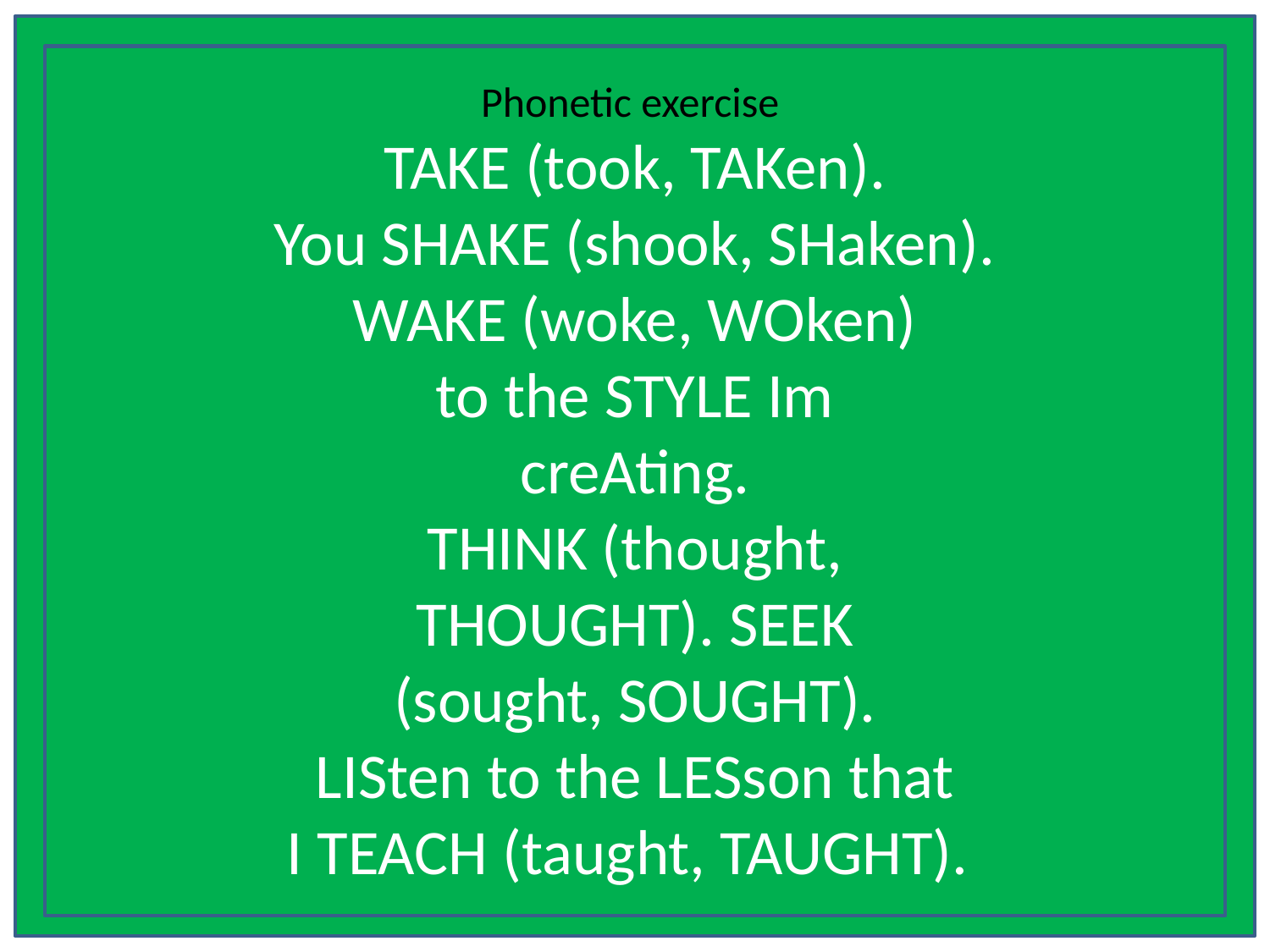

Phonetic exercise
TAKE (took, TAKen).
You SHAKE (shook, SHaken).
WAKE (woke, WOken)
to the STYLE Im
creAting.
THINK (thought,
THOUGHT). SEEK
(sought, SOUGHT).
LISten to the LESson that
I TEACH (taught, TAUGHT).